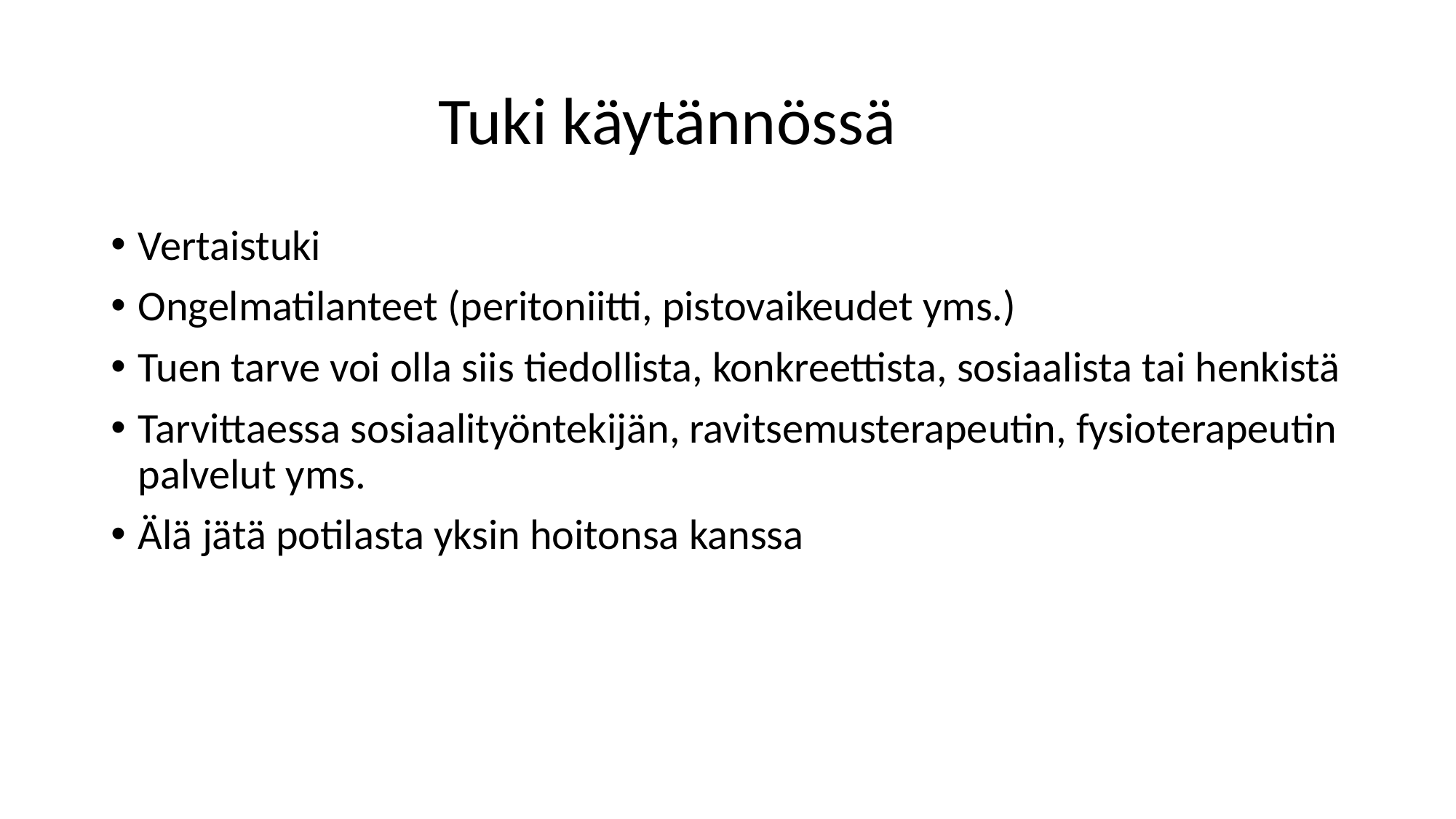

# Tuki käytännössä
Vertaistuki
Ongelmatilanteet (peritoniitti, pistovaikeudet yms.)
Tuen tarve voi olla siis tiedollista, konkreettista, sosiaalista tai henkistä
Tarvittaessa sosiaalityöntekijän, ravitsemusterapeutin, fysioterapeutin palvelut yms.
Älä jätä potilasta yksin hoitonsa kanssa